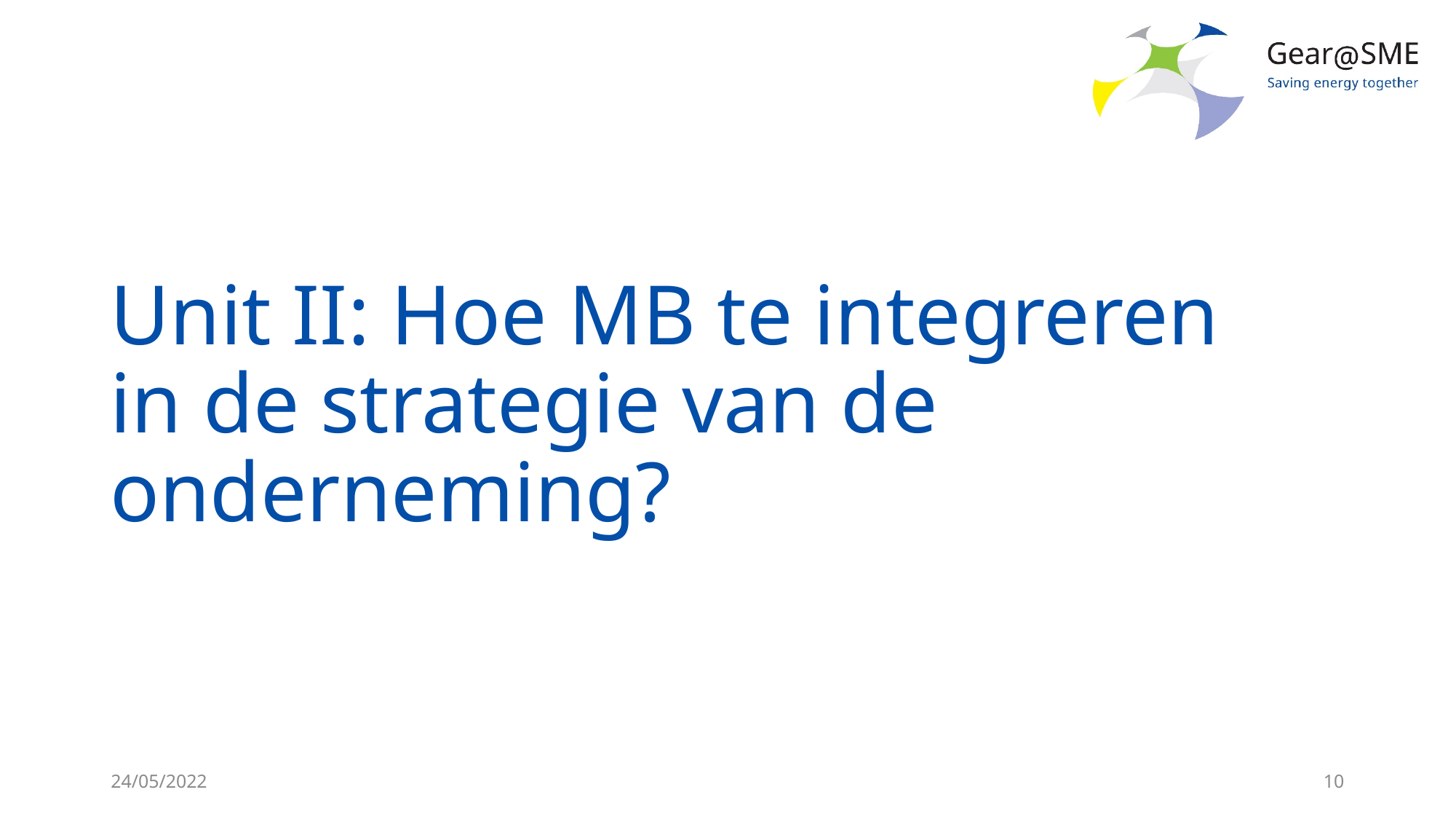

# Unit II: Hoe MB te integreren in de strategie van de onderneming?

24/05/2022
10